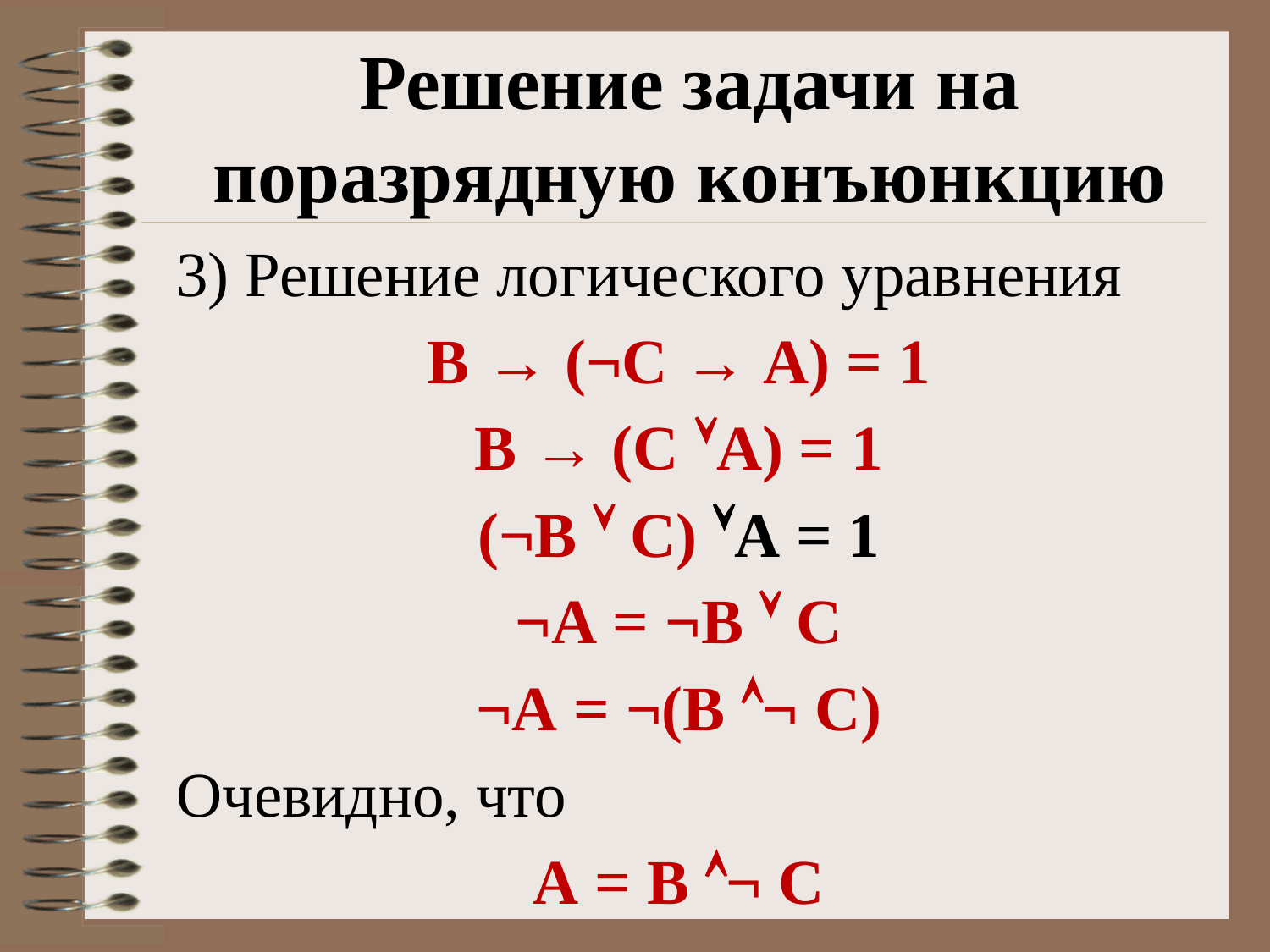

Решение задачи на поразрядную конъюнкцию
3) Решение логического уравнения
В → (¬С → А) = 1
В → (С ∨А) = 1
(¬В ∨ С) ∨А = 1
¬А = ¬В ∨ С
¬А = ¬(В ∧¬ С)
Очевидно, что
А = В ∧¬ С